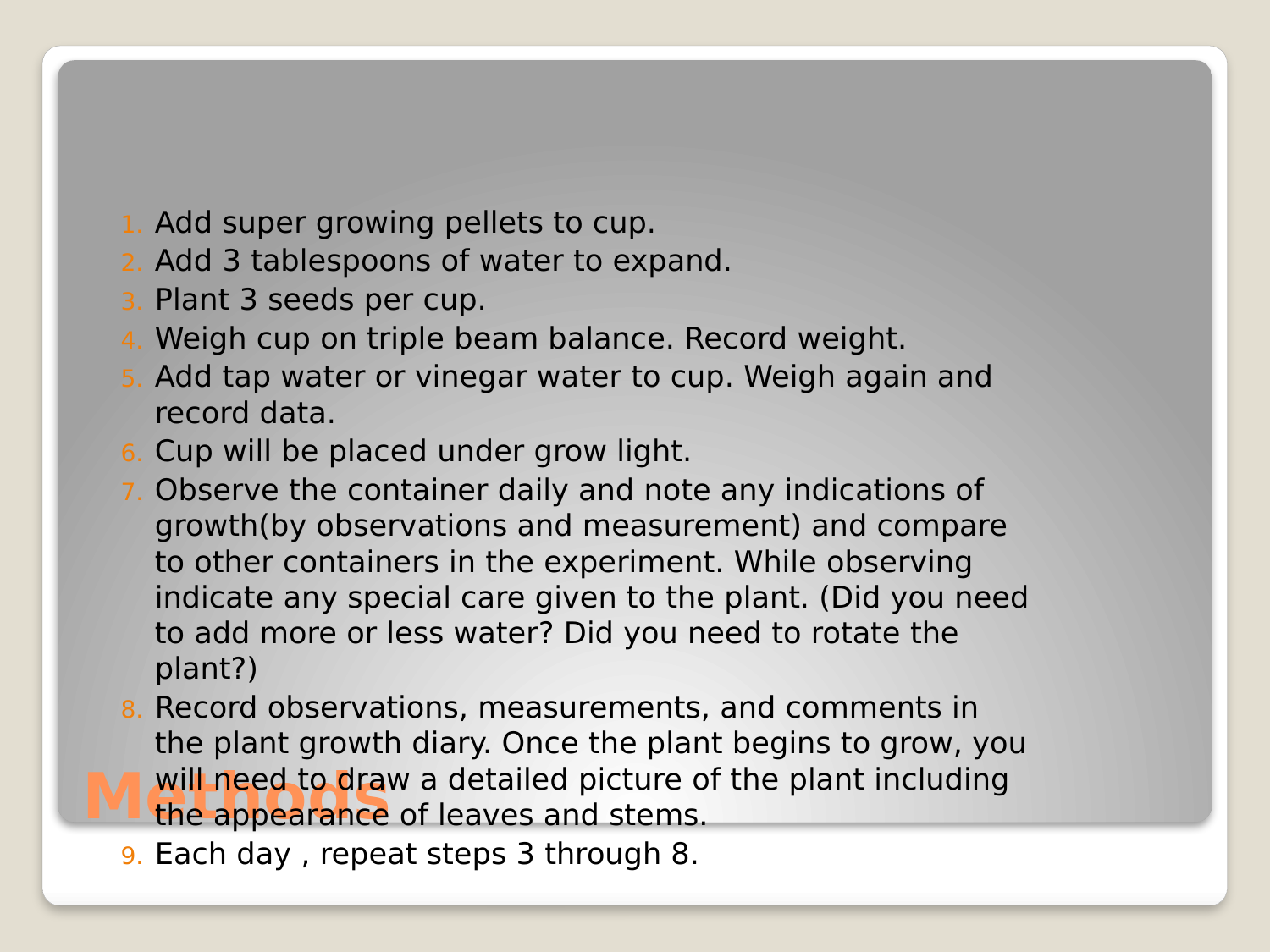

Add super growing pellets to cup.
Add 3 tablespoons of water to expand.
Plant 3 seeds per cup.
Weigh cup on triple beam balance. Record weight.
Add tap water or vinegar water to cup. Weigh again and record data.
Cup will be placed under grow light.
Observe the container daily and note any indications of growth(by observations and measurement) and compare to other containers in the experiment. While observing indicate any special care given to the plant. (Did you need to add more or less water? Did you need to rotate the plant?)
Record observations, measurements, and comments in the plant growth diary. Once the plant begins to grow, you will need to draw a detailed picture of the plant including the appearance of leaves and stems.
Each day , repeat steps 3 through 8.
# Methods